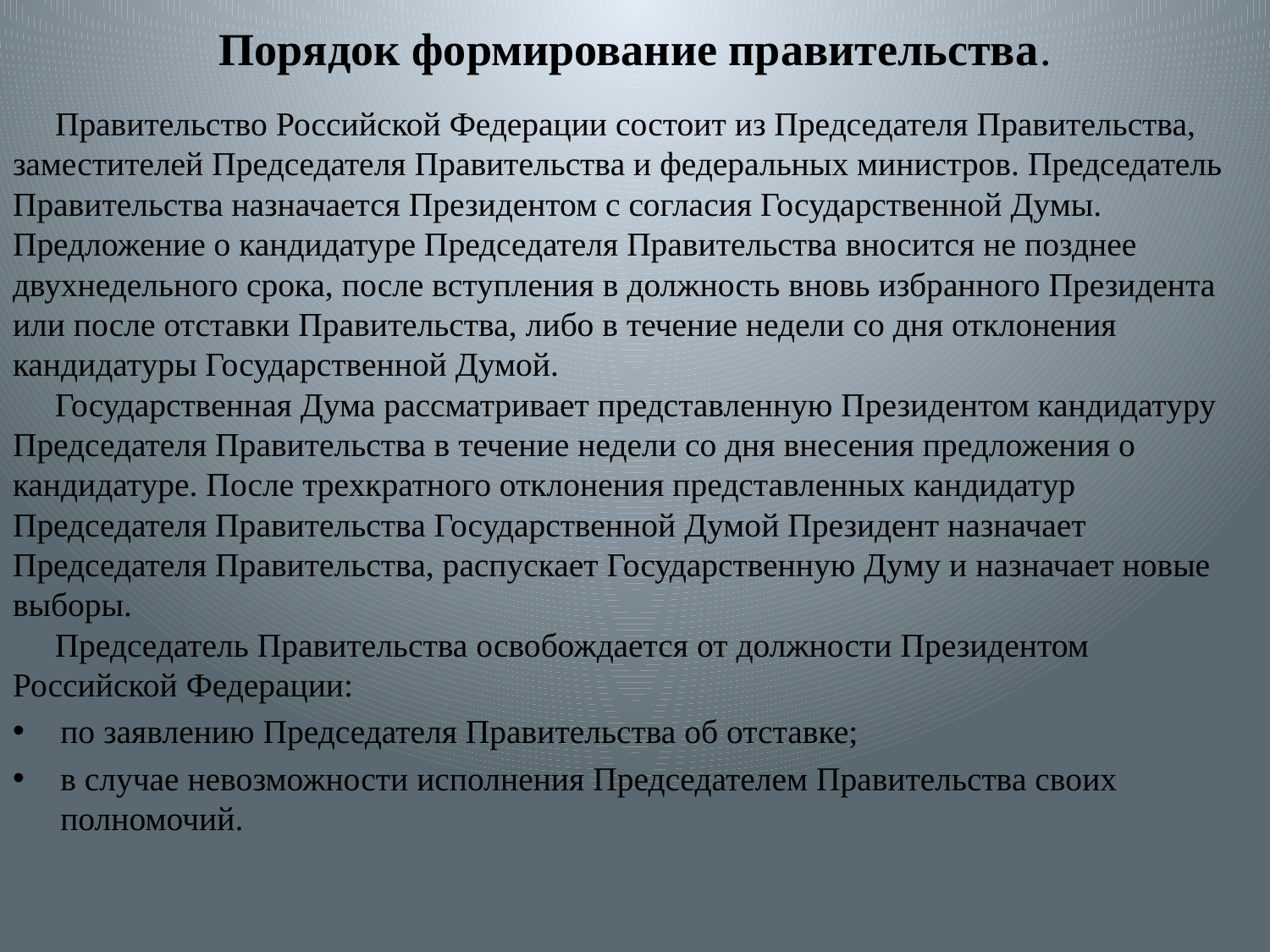

# Порядок формирование правительства.
     Правительство Российской Федерации состоит из Председателя Правительства, заместителей Председателя Правительства и федеральных министров. Председатель Правительства назначается Президентом с согласия Государственной Думы. Предложение о кандидатуре Председателя Правительства вносится не позднее двухнедельного срока, после вступления в должность вновь избранного Президента или после отставки Правительства, либо в течение недели со дня отклонения кандидатуры Государственной Думой.
     Государственная Дума рассматривает представленную Президентом кандидатуру Председателя Правительства в течение недели со дня внесения предложения о кандидатуре. После трехкратного отклонения представленных кандидатур Председателя Правительства Государственной Думой Президент назначает Председателя Правительства, распускает Государственную Думу и назначает новые выборы.
     Председатель Правительства освобождается от должности Президентом Российской Федерации:
по заявлению Председателя Правительства об отставке;
в случае невозможности исполнения Председателем Правительства своих полномочий.